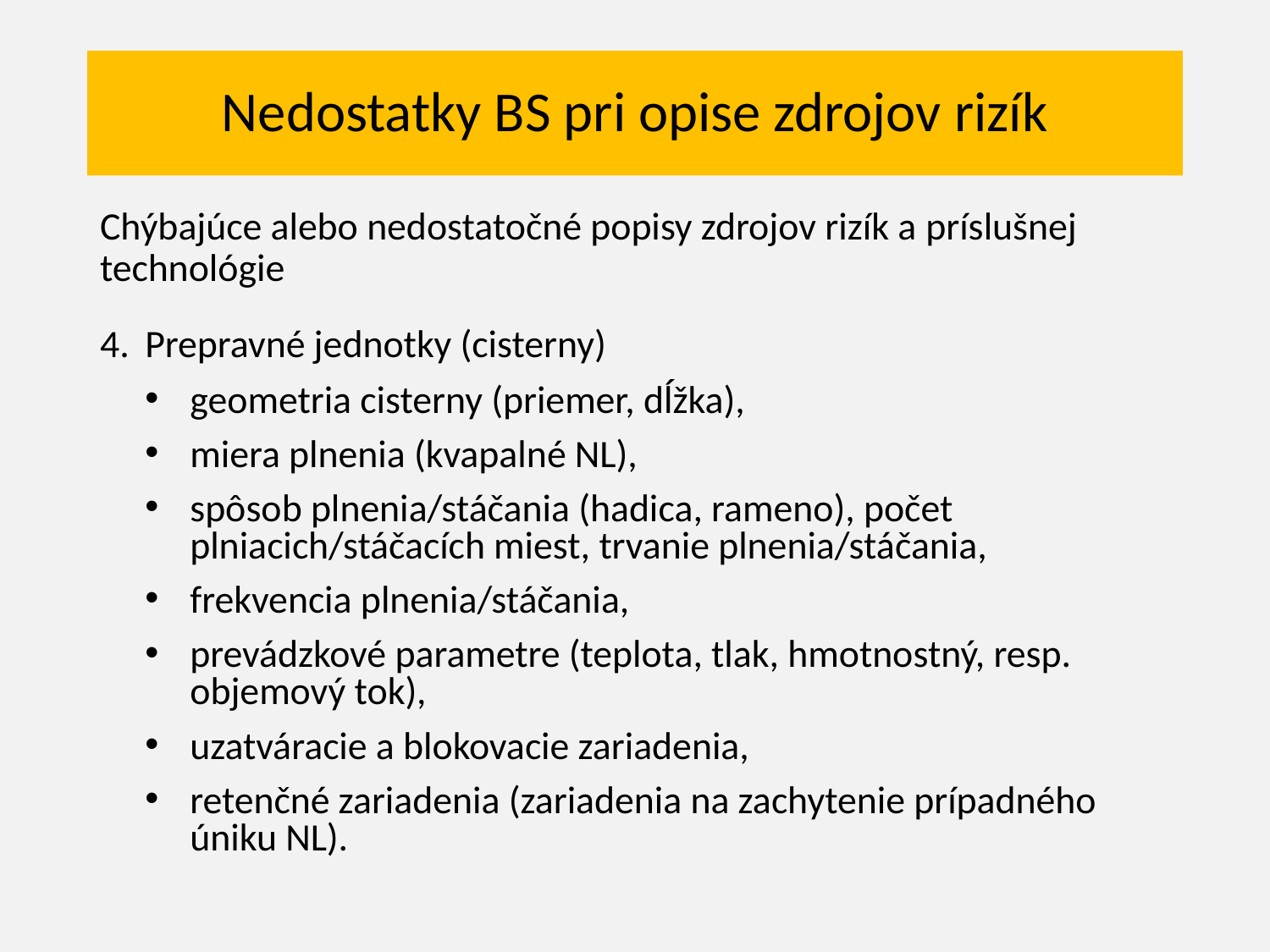

# Nedostatky BS pri opise zdrojov rizík
Chýbajúce alebo nedostatočné popisy zdrojov rizík a príslušnej technológie
Prepravné jednotky (cisterny)
geometria cisterny (priemer, dĺžka),
miera plnenia (kvapalné NL),
spôsob plnenia/stáčania (hadica, rameno), počet plniacich/stáčacích miest, trvanie plnenia/stáčania,
frekvencia plnenia/stáčania,
prevádzkové parametre (teplota, tlak, hmotnostný, resp. objemový tok),
uzatváracie a blokovacie zariadenia,
retenčné zariadenia (zariadenia na zachytenie prípadného úniku NL).